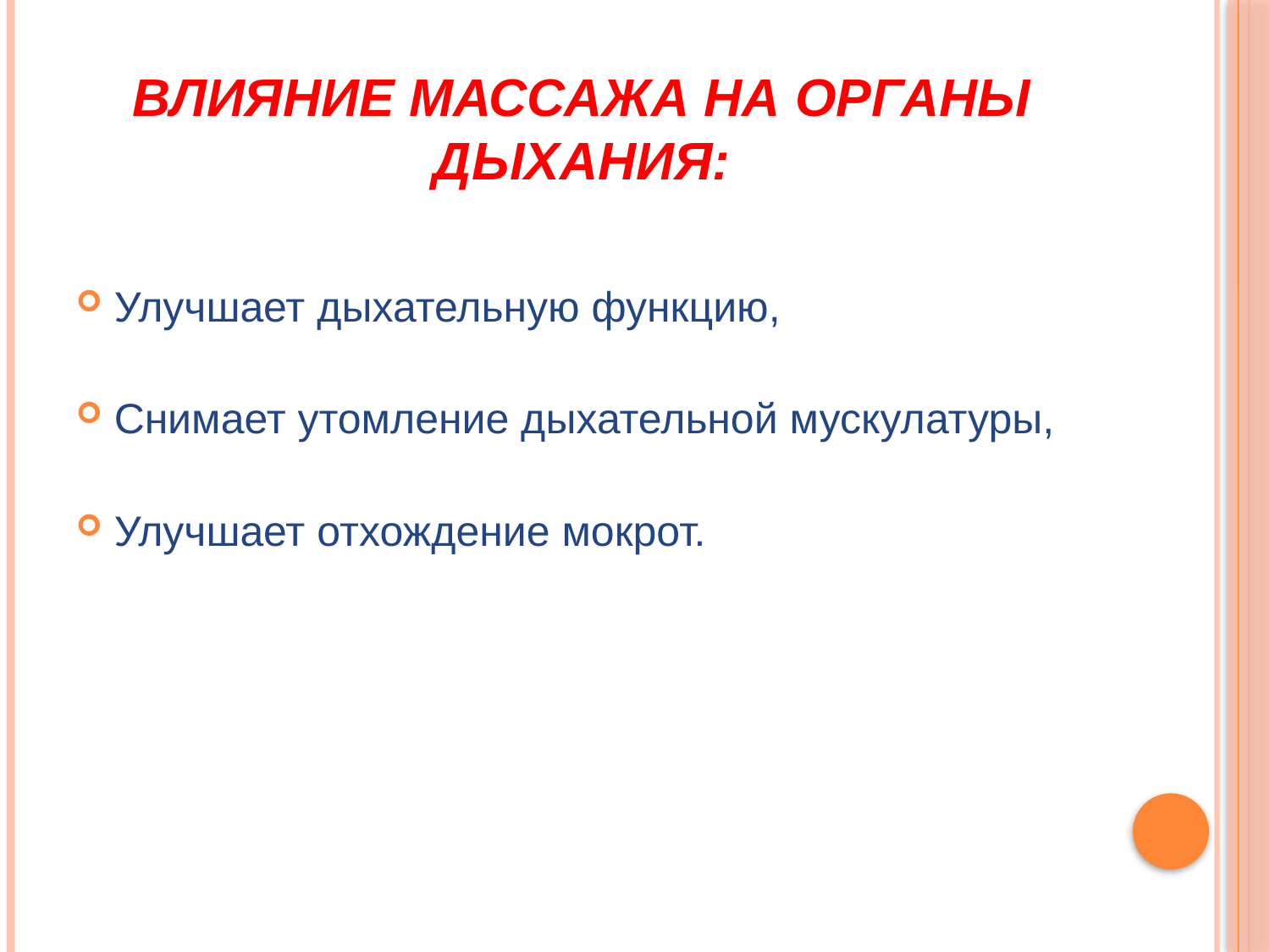

# Влияние массажа на органы дыхания:
Улучшает дыхательную функцию,
Снимает утомление дыхательной мускулатуры,
Улучшает отхождение мокрот.